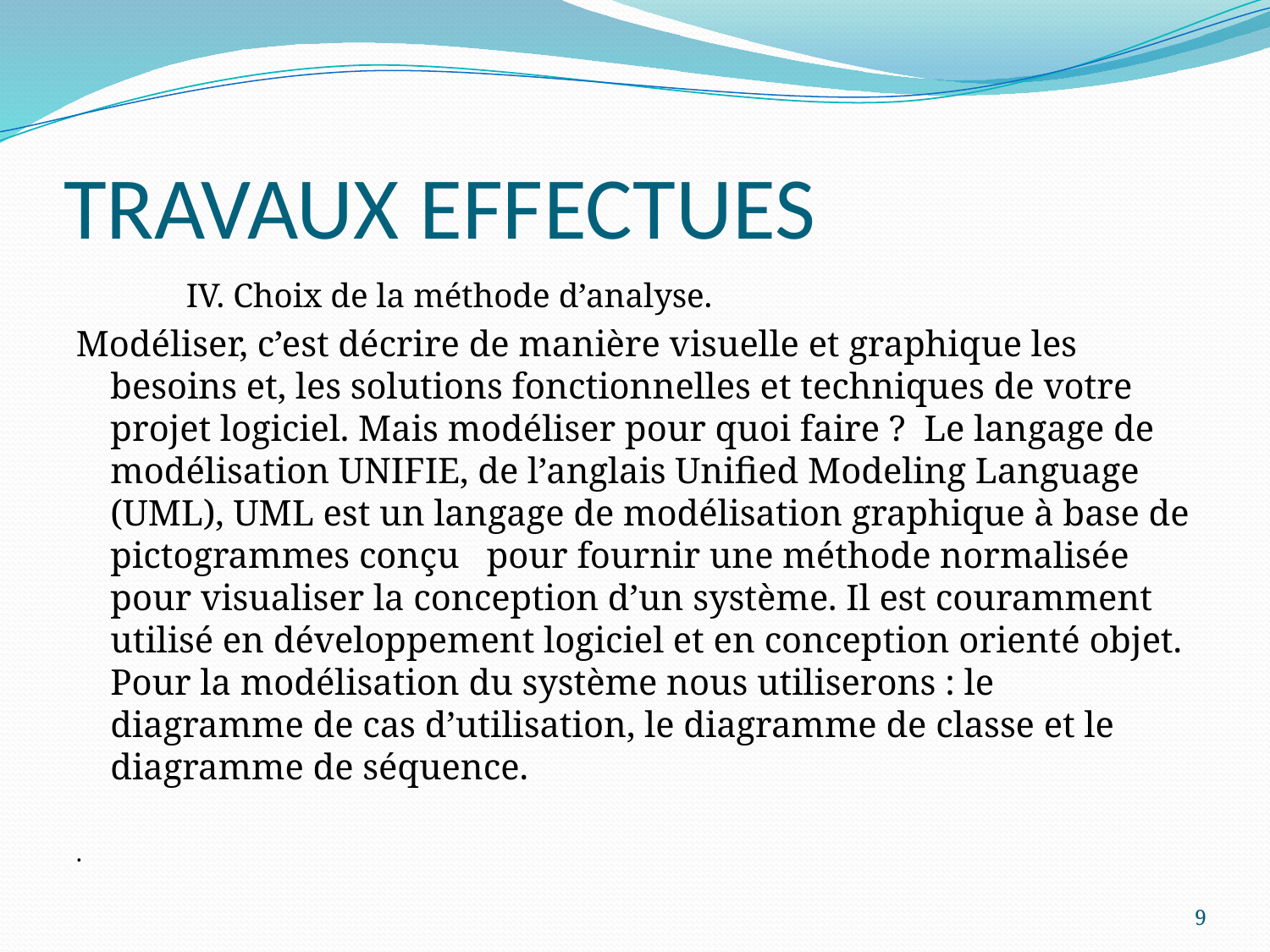

# TRAVAUX EFFECTUES
             IV. Choix de la méthode d’analyse.
Modéliser, c’est décrire de manière visuelle et graphique les besoins et, les solutions fonctionnelles et techniques de votre projet logiciel. Mais modéliser pour quoi faire ?  Le langage de modélisation UNIFIE, de l’anglais Unified Modeling Language (UML), UML est un langage de modélisation graphique à base de pictogrammes conçu   pour fournir une méthode normalisée pour visualiser la conception d’un système. Il est couramment utilisé en développement logiciel et en conception orienté objet. Pour la modélisation du système nous utiliserons : le diagramme de cas d’utilisation, le diagramme de classe et le diagramme de séquence.

.
9